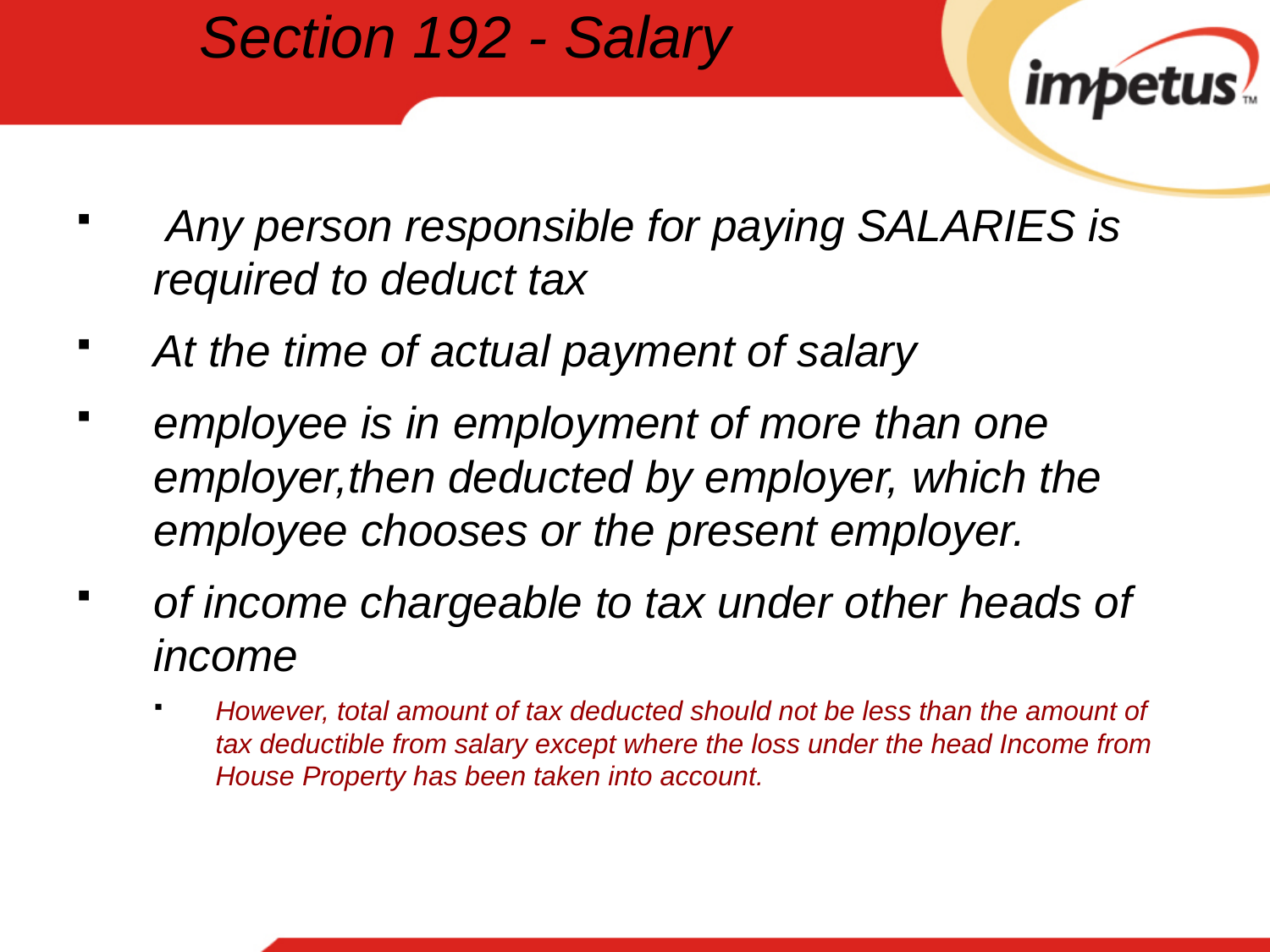

# Section 192 - Salary
 Any person responsible for paying SALARIES is required to deduct tax
At the time of actual payment of salary
employee is in employment of more than one employer,then deducted by employer, which the employee chooses or the present employer.
of income chargeable to tax under other heads of income
However, total amount of tax deducted should not be less than the amount of tax deductible from salary except where the loss under the head Income from House Property has been taken into account.